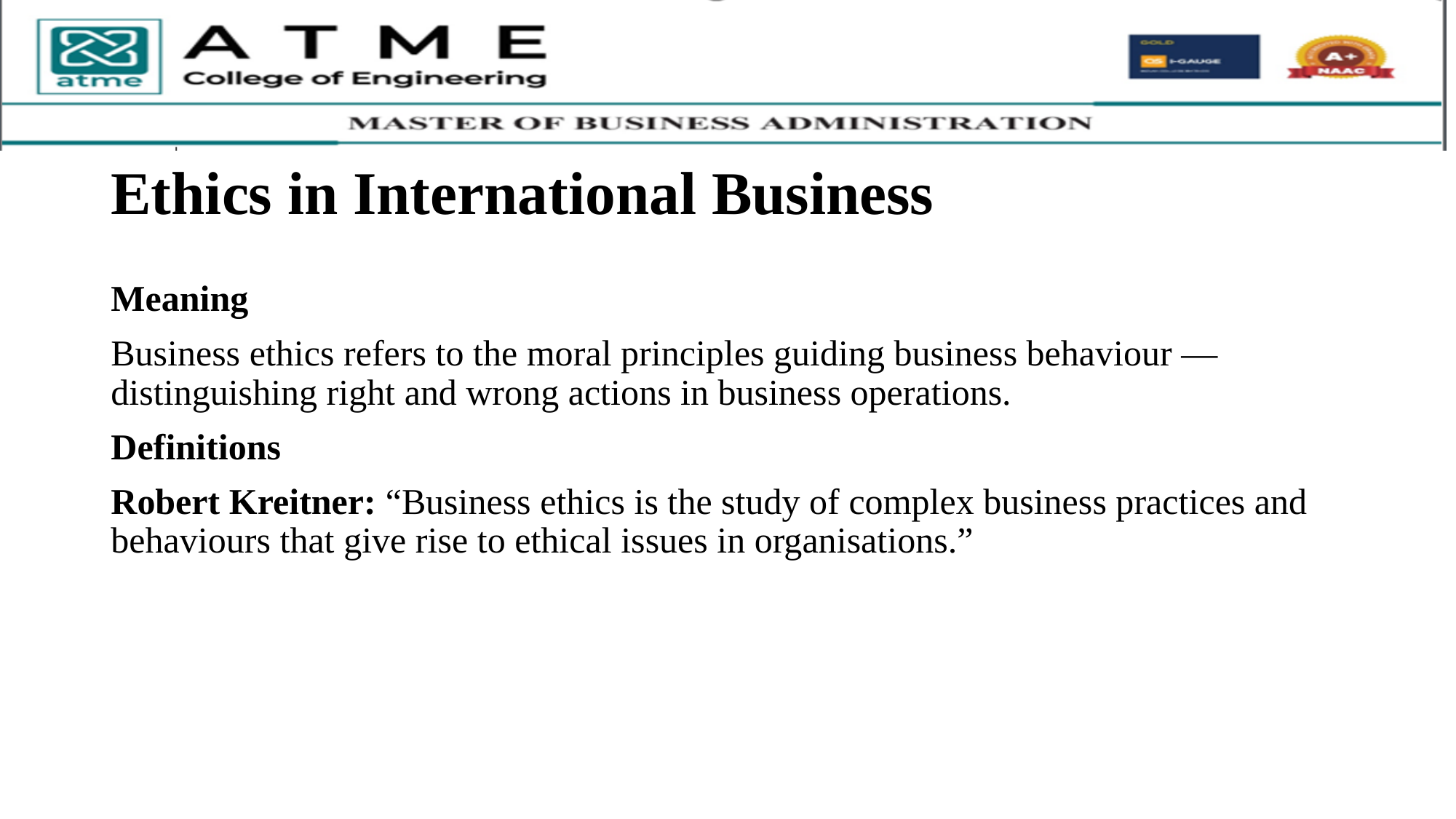

# Ethics in International Business
Meaning
Business ethics refers to the moral principles guiding business behaviour — distinguishing right and wrong actions in business operations.
Definitions
Robert Kreitner: “Business ethics is the study of complex business practices and behaviours that give rise to ethical issues in organisations.”